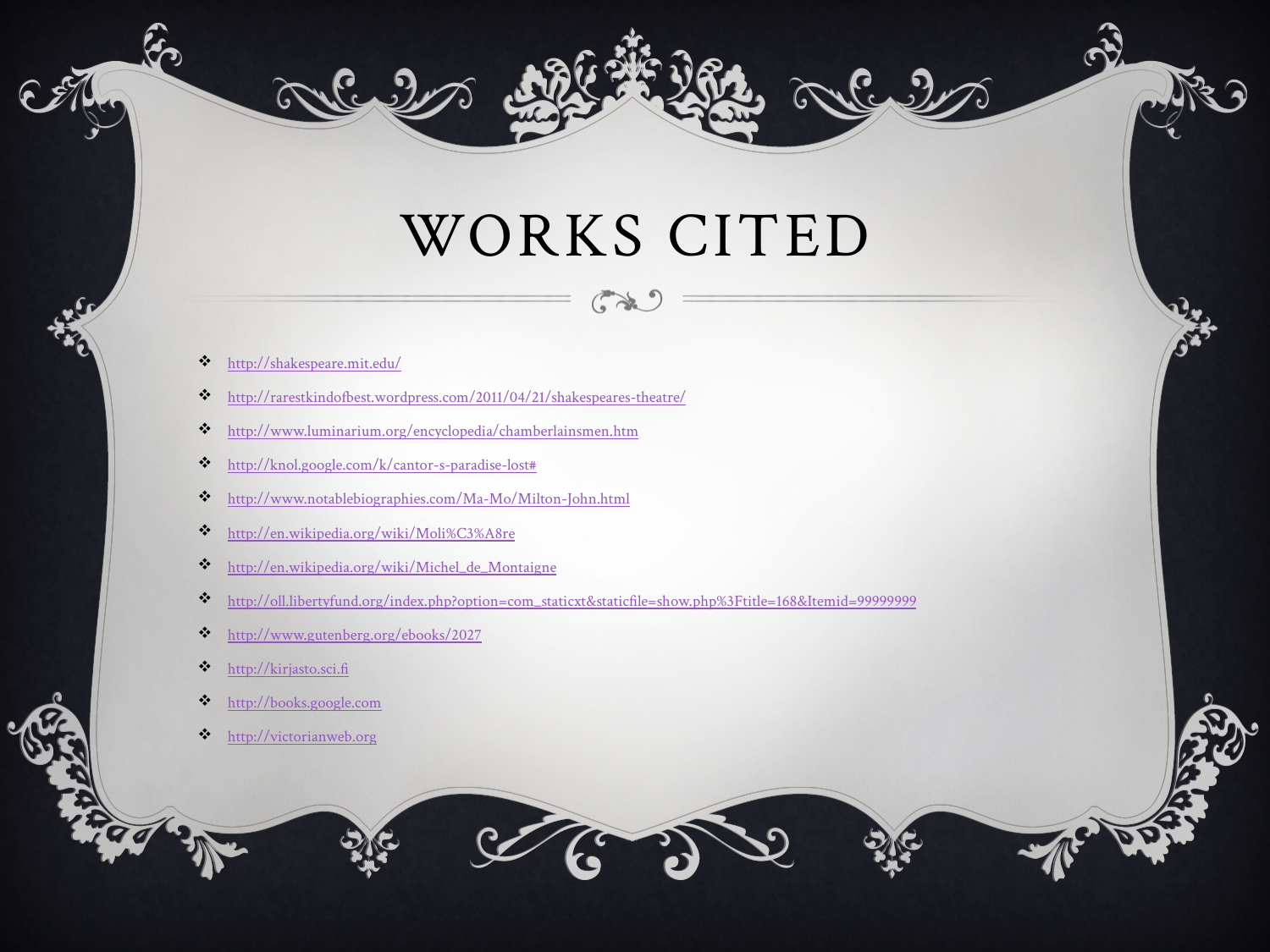

# Works Cited
http://shakespeare.mit.edu/
http://rarestkindofbest.wordpress.com/2011/04/21/shakespeares-theatre/
http://www.luminarium.org/encyclopedia/chamberlainsmen.htm
http://knol.google.com/k/cantor-s-paradise-lost#
http://www.notablebiographies.com/Ma-Mo/Milton-John.html
http://en.wikipedia.org/wiki/Moli%C3%A8re
http://en.wikipedia.org/wiki/Michel_de_Montaigne
http://oll.libertyfund.org/index.php?option=com_staticxt&staticfile=show.php%3Ftitle=168&Itemid=99999999
http://www.gutenberg.org/ebooks/2027
http://kirjasto.sci.fi
http://books.google.com
http://victorianweb.org